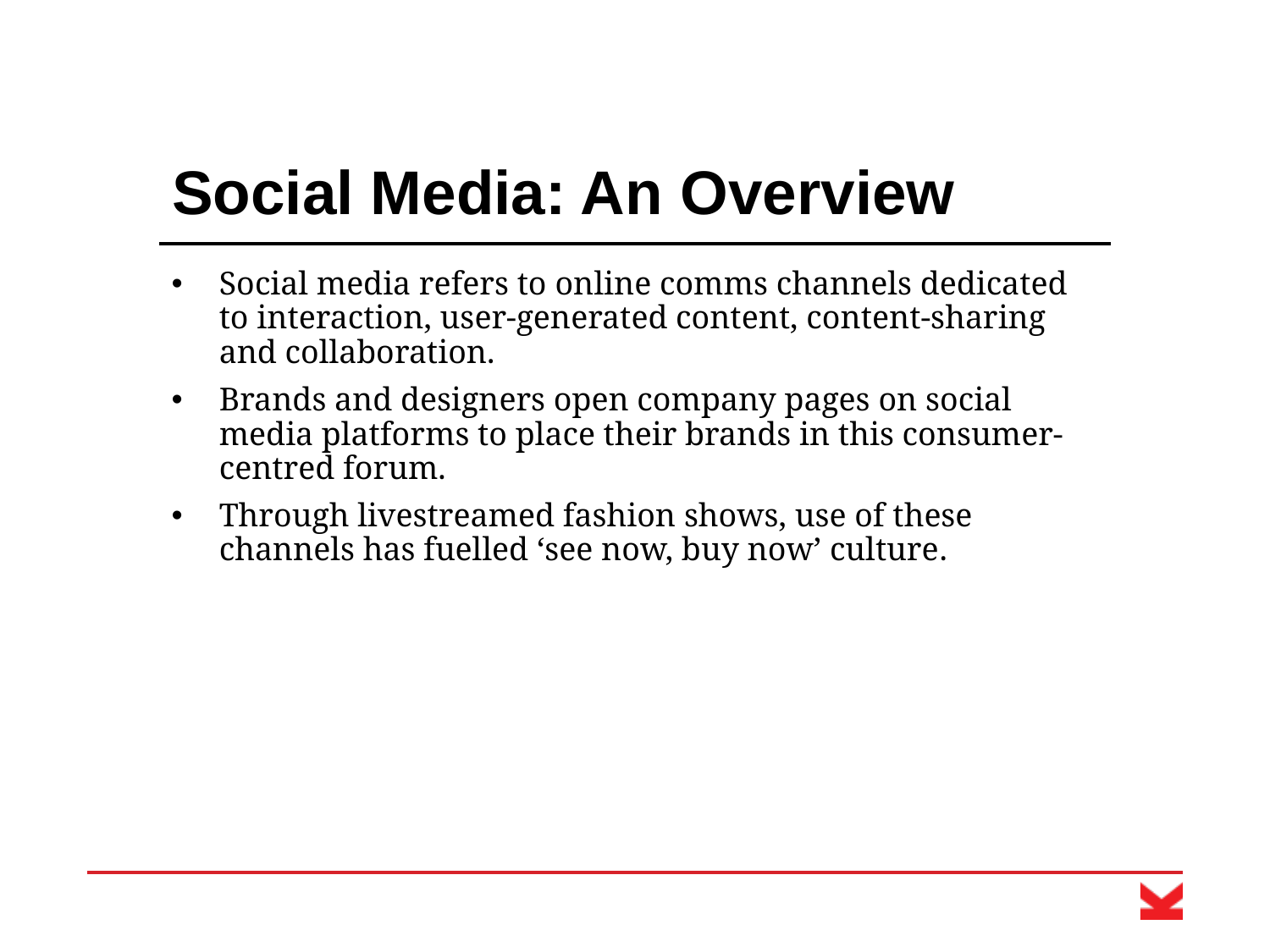

# Social Media: An Overview
Social media refers to online comms channels dedicated to interaction, user-generated content, content-sharing and collaboration.
Brands and designers open company pages on social media platforms to place their brands in this consumer-centred forum.
Through livestreamed fashion shows, use of these channels has fuelled ‘see now, buy now’ culture.